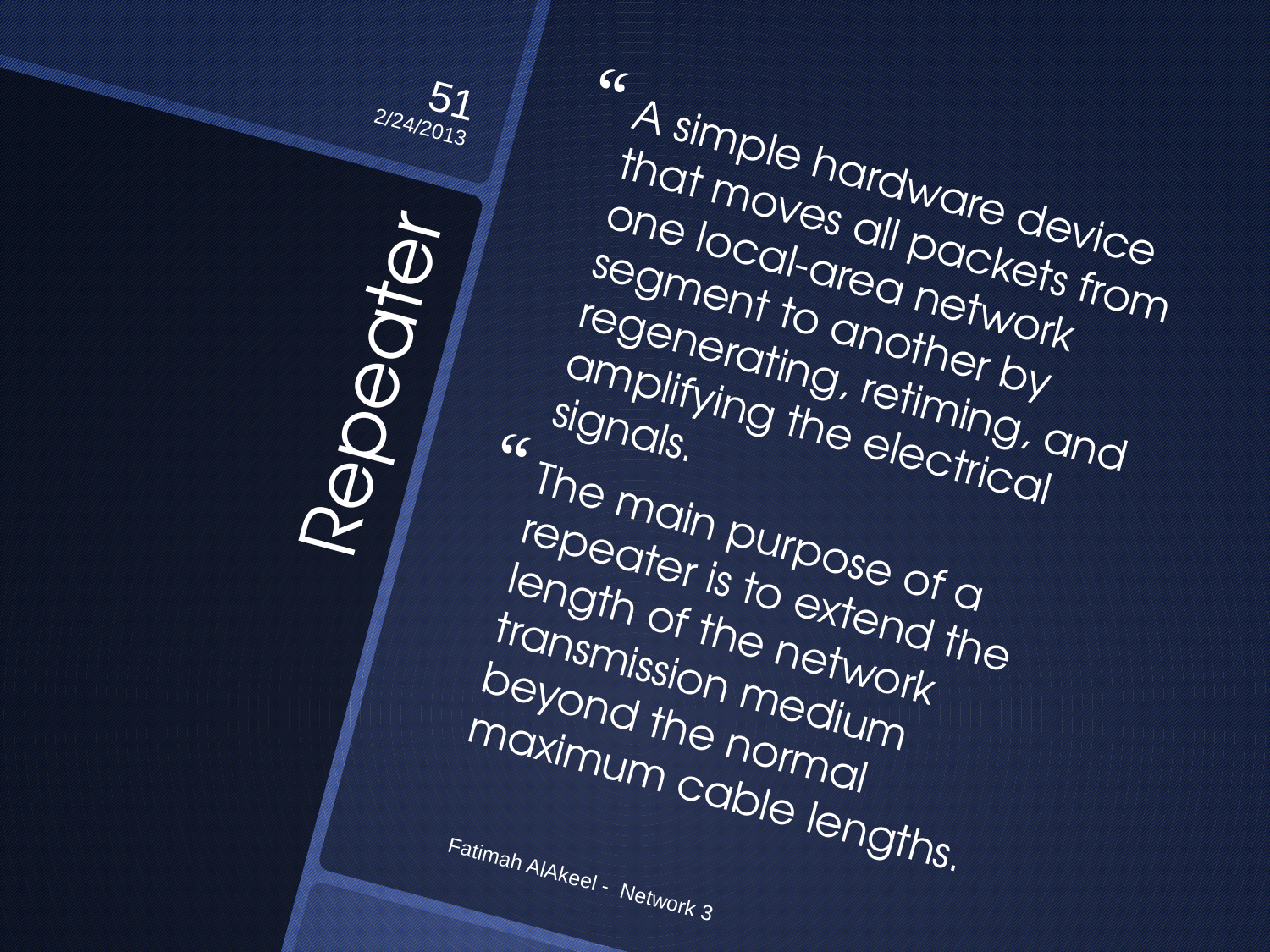

51
2/24/2013
A simple hardware device that moves all packets from one local-area network segment to another by regenerating, retiming, and amplifying the electrical signals.
The main purpose of a repeater is to extend the length of the network transmission medium beyond the normal maximum cable lengths.
# Repeater
Fatimah AlAkeel -  Network 3